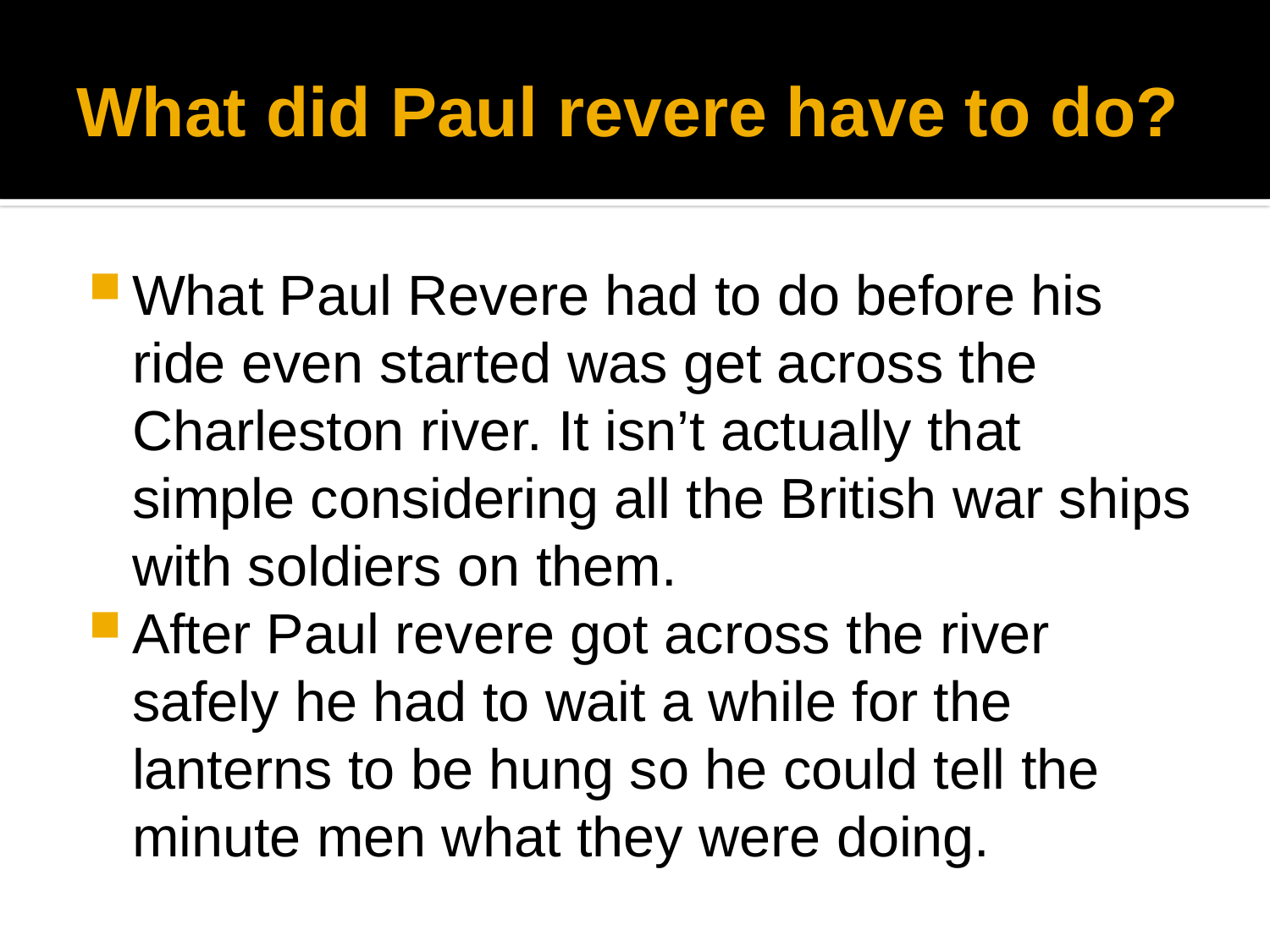

# What did Paul revere have to do?
What Paul Revere had to do before his ride even started was get across the Charleston river. It isn’t actually that simple considering all the British war ships with soldiers on them.
After Paul revere got across the river safely he had to wait a while for the lanterns to be hung so he could tell the minute men what they were doing.